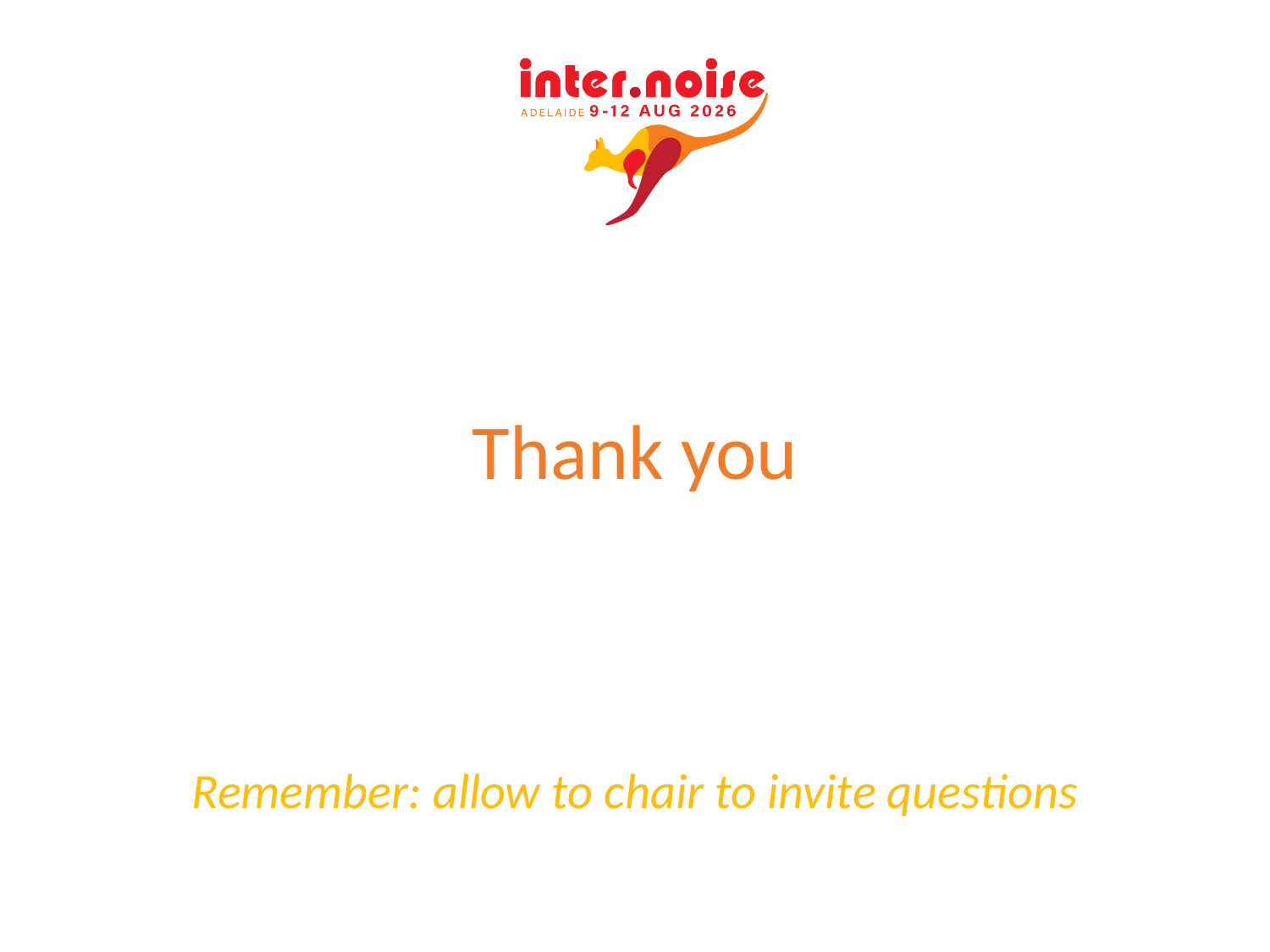

# Thank you
Remember: allow to chair to invite questions